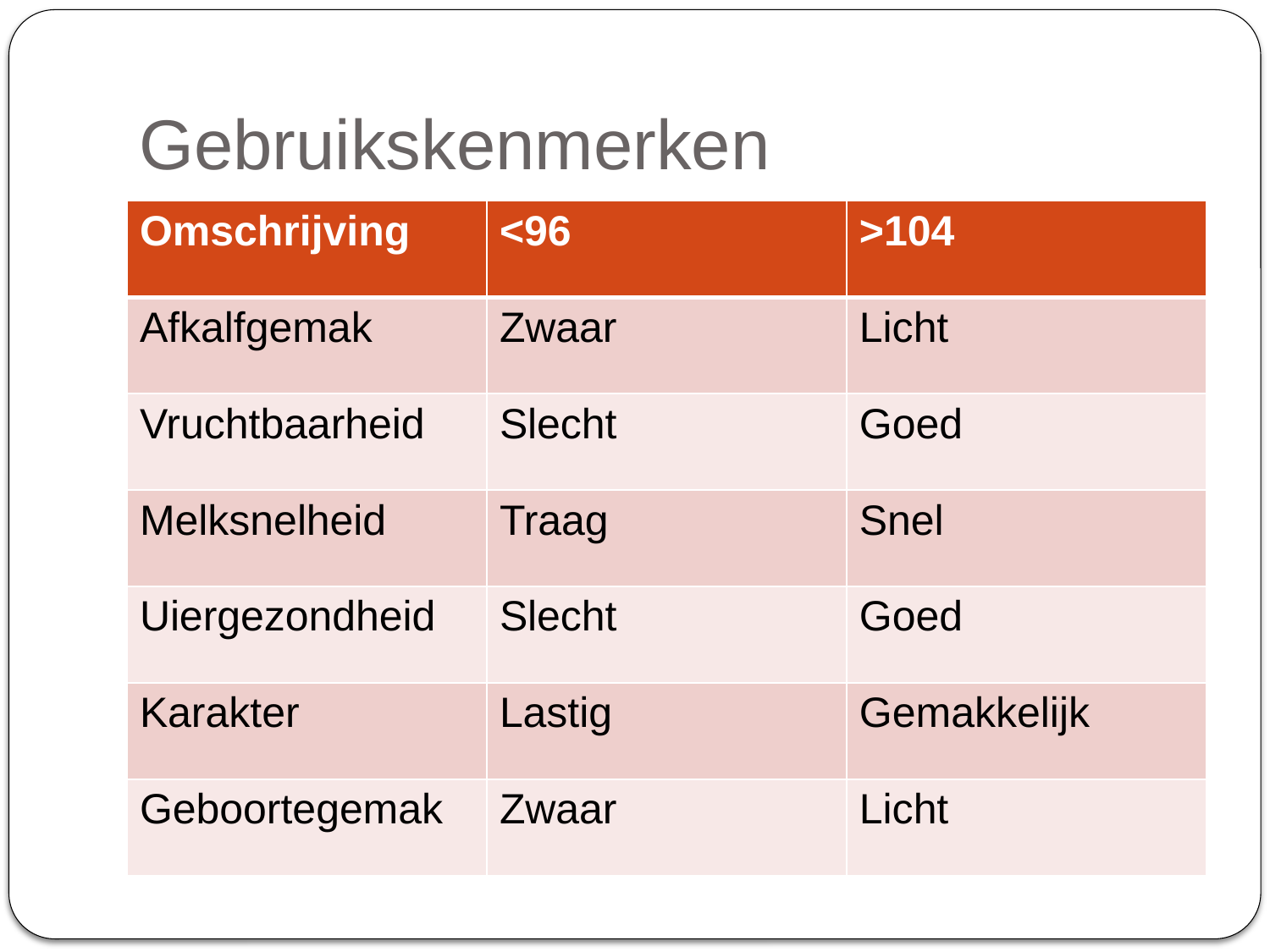

# Gebruikskenmerken
| Omschrijving | <96 | >104 |
| --- | --- | --- |
| Afkalfgemak | Zwaar | Licht |
| Vruchtbaarheid | Slecht | Goed |
| Melksnelheid | Traag | Snel |
| Uiergezondheid | Slecht | Goed |
| Karakter | Lastig | Gemakkelijk |
| Geboortegemak | Zwaar | Licht |